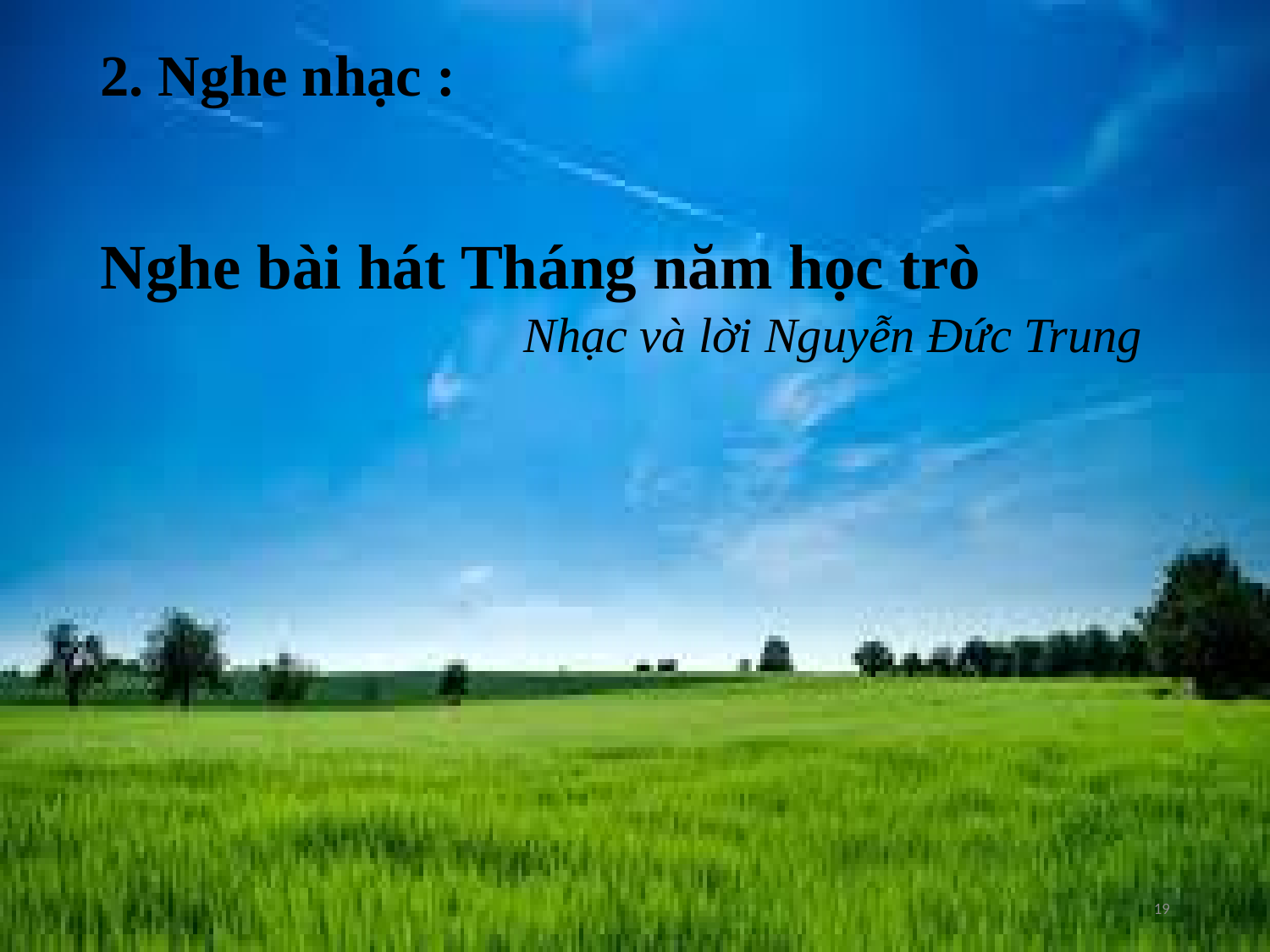

# 2. Nghe nhạc : Nghe bài hát Tháng năm học trò Nhạc và lời Nguyễn Đức Trung
19